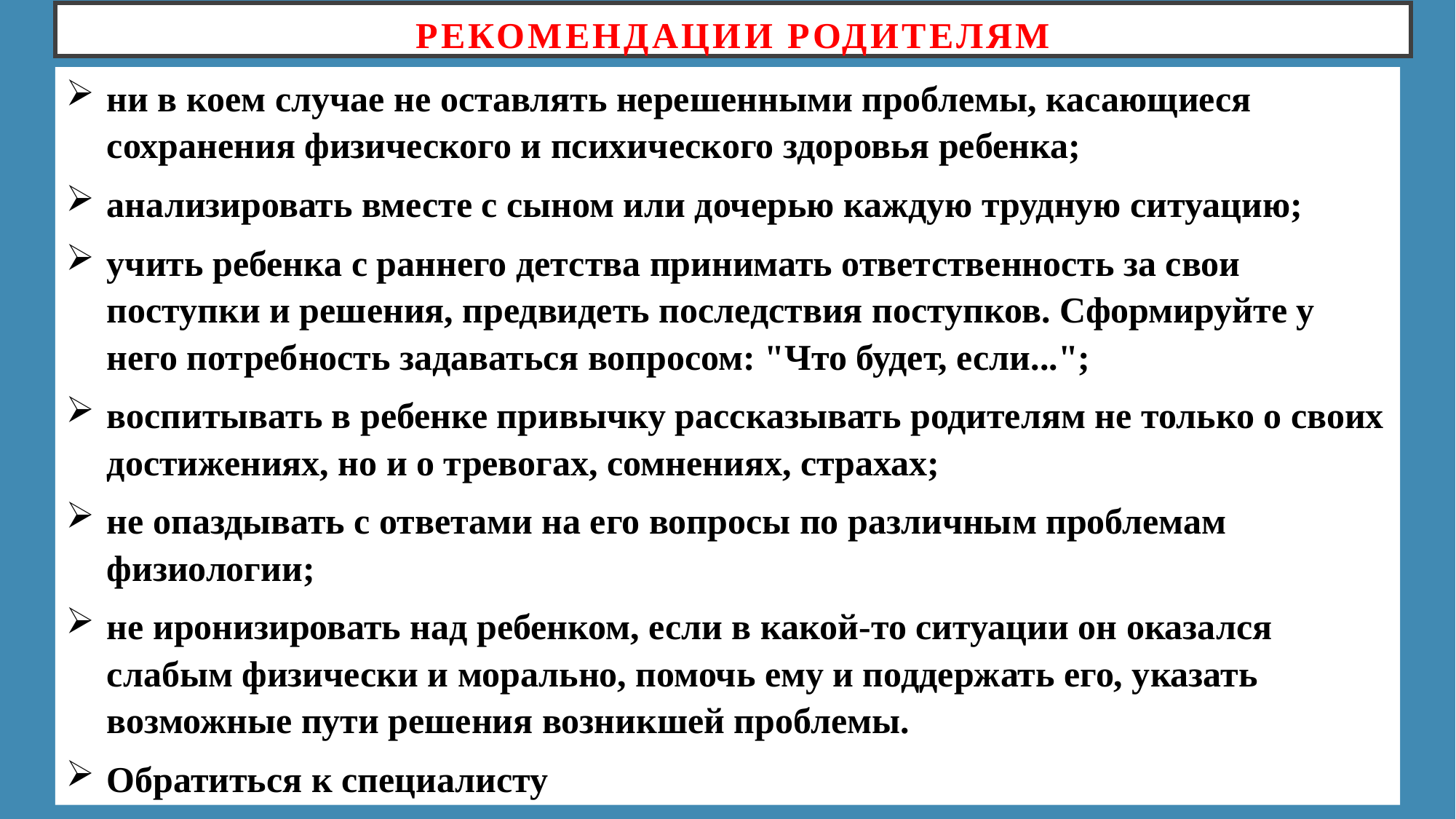

Рекомендации родителям
ни в коем случае не оставлять нерешенными проблемы, касающиеся сохранения физического и психического здоровья ребенка;
анализировать вместе с сыном или дочерью каждую трудную ситуацию;
учить ребенка с раннего детства принимать ответственность за свои поступки и решения, предвидеть последствия поступков. Сформируйте у него потребность задаваться вопросом: "Что будет, если...";
воспитывать в ребенке привычку рассказывать родителям не только о своих достижениях, но и о тревогах, сомнениях, страхах;
не опаздывать с ответами на его вопросы по различным проблемам физиологии;
не иронизировать над ребенком, если в какой-то ситуации он оказался слабым физически и морально, помочь ему и поддержать его, указать возможные пути решения возникшей проблемы.
Обратиться к специалисту